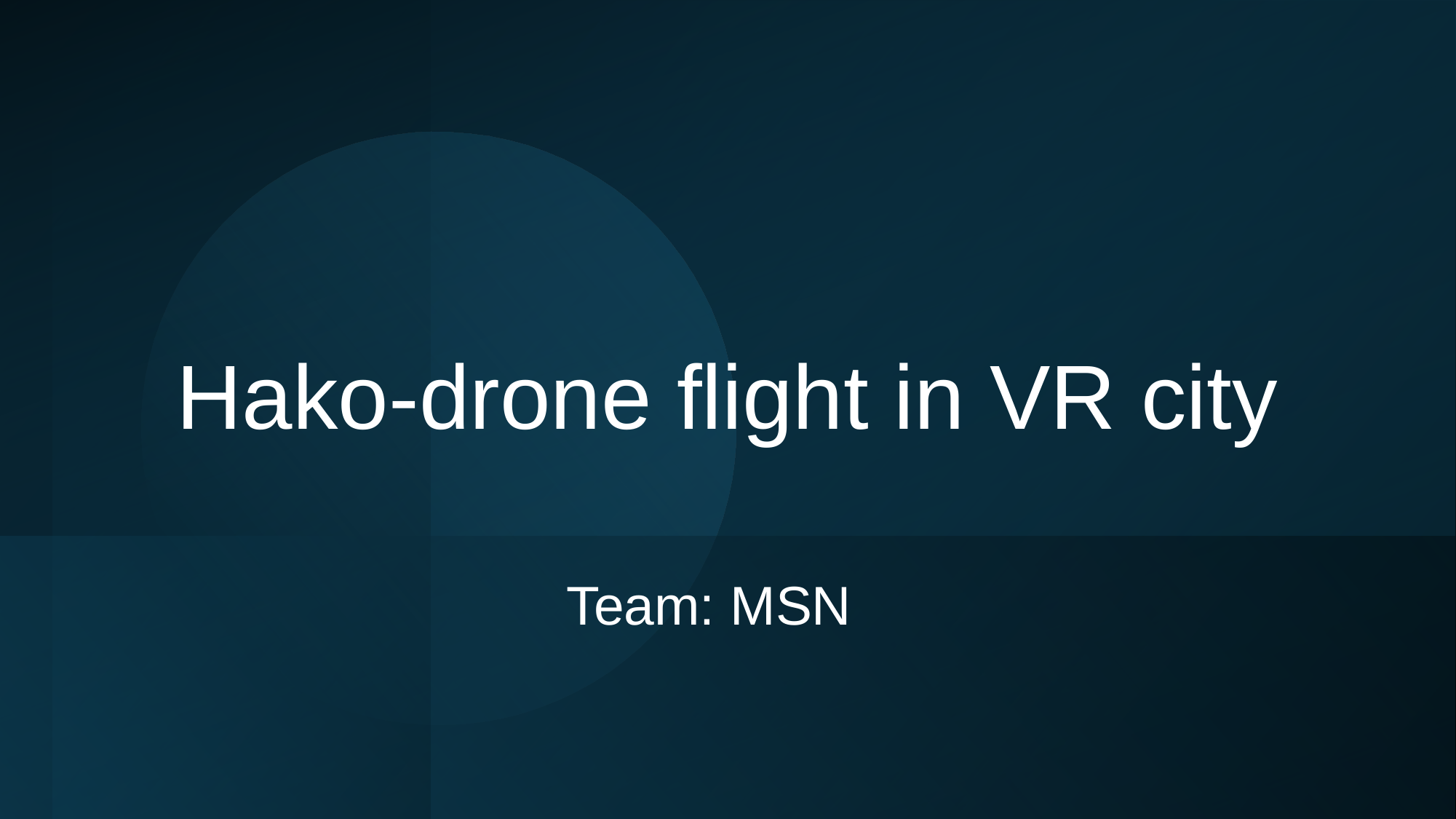

# Hako-drone flight in VR city

Team: MSN